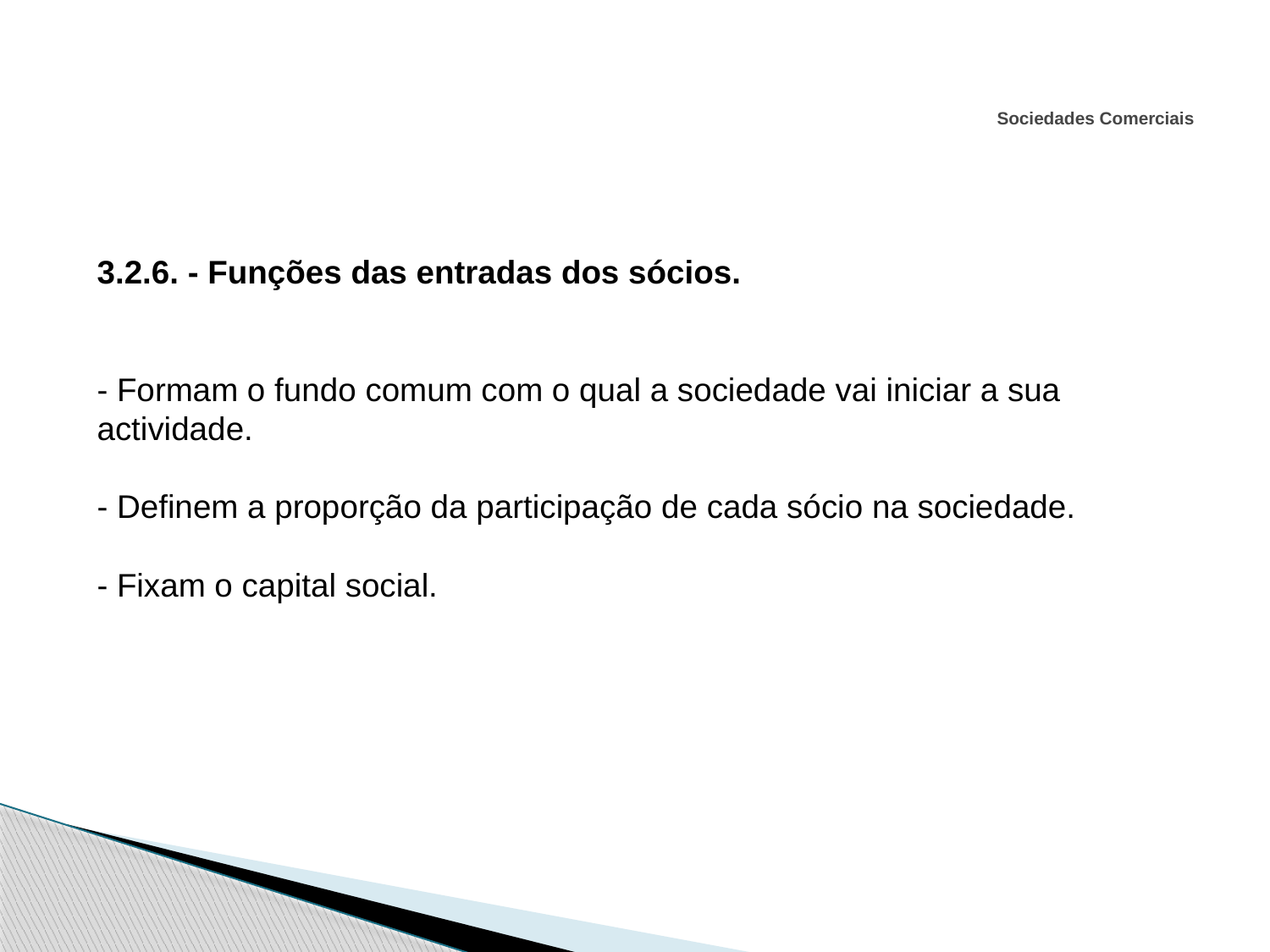

# Sociedades Comerciais

3.2.6. - Funções das entradas dos sócios.

- Formam o fundo comum com o qual a sociedade vai iniciar a sua actividade.

- Definem a proporção da participação de cada sócio na sociedade.

- Fixam o capital social.